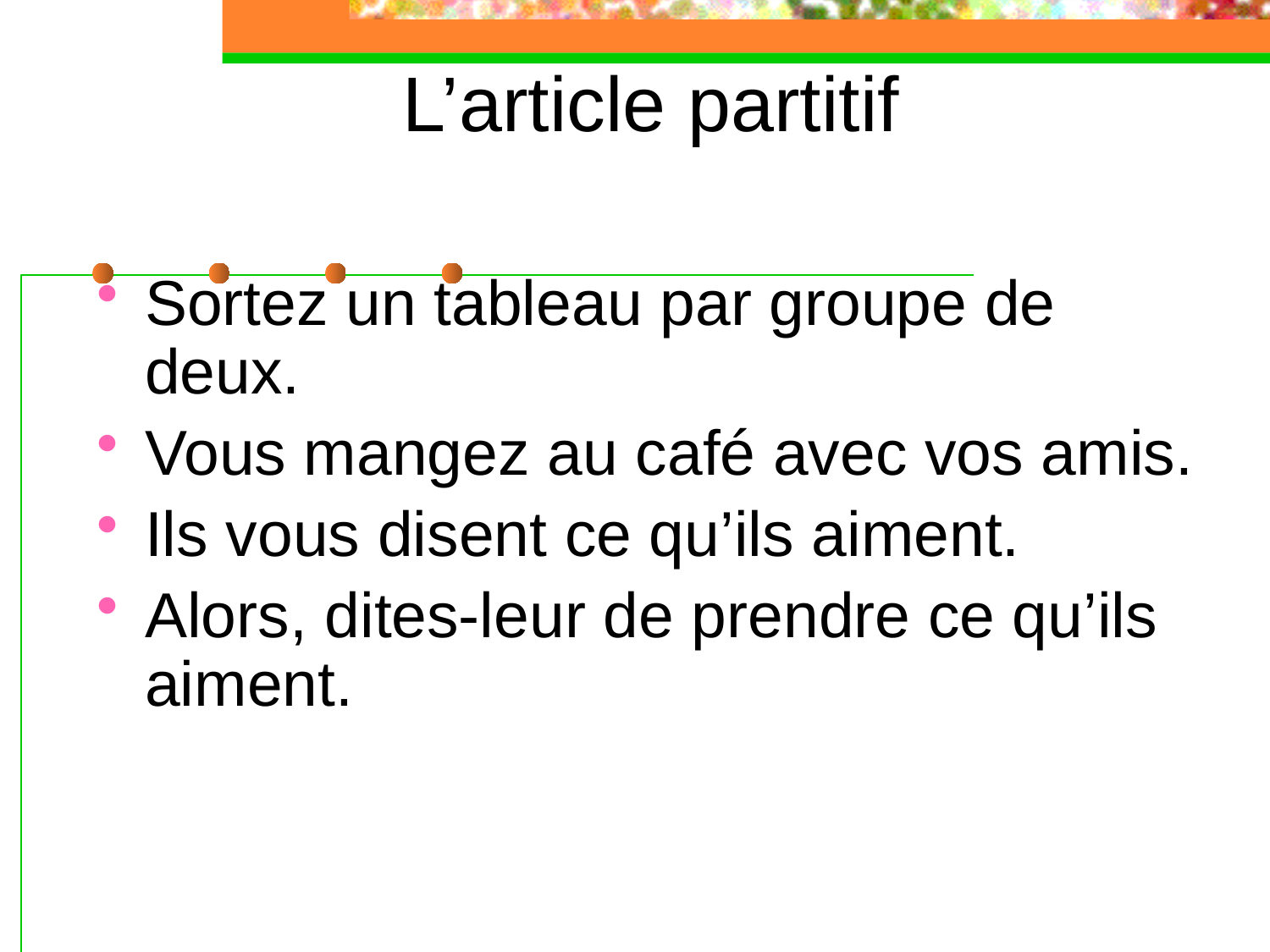

# L’article partitif
Sortez un tableau par groupe de deux.
Vous mangez au café avec vos amis.
Ils vous disent ce qu’ils aiment.
Alors, dites-leur de prendre ce qu’ils aiment.